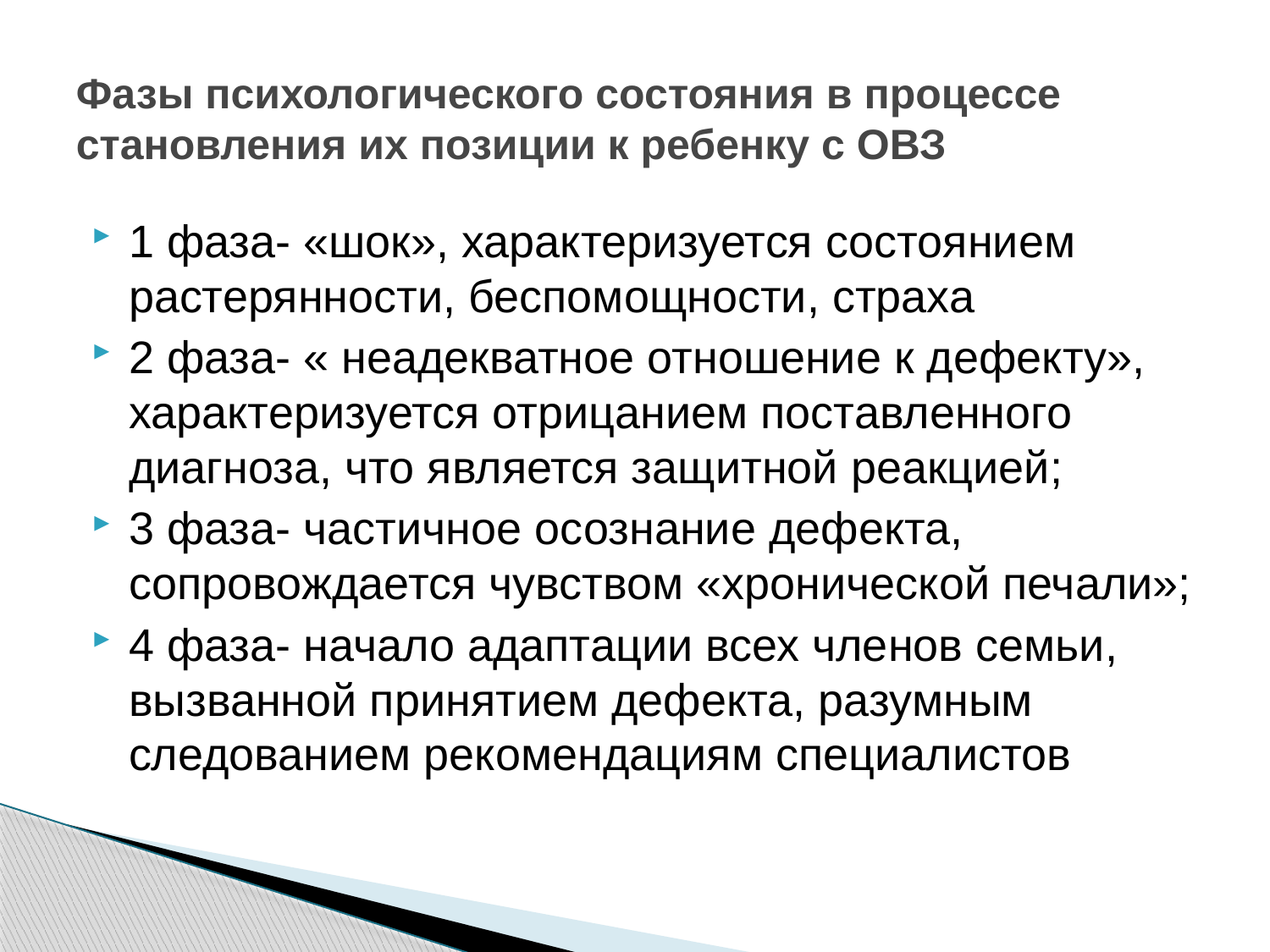

# Фазы психологического состояния в процессе становления их позиции к ребенку с ОВЗ
1 фаза- «шок», характеризуется состоянием растерянности, беспомощности, страха
2 фаза- « неадекватное отношение к дефекту», характеризуется отрицанием поставленного диагноза, что является защитной реакцией;
3 фаза- частичное осознание дефекта, сопровождается чувством «хронической печали»;
4 фаза- начало адаптации всех членов семьи, вызванной принятием дефекта, разумным следованием рекомендациям специалистов